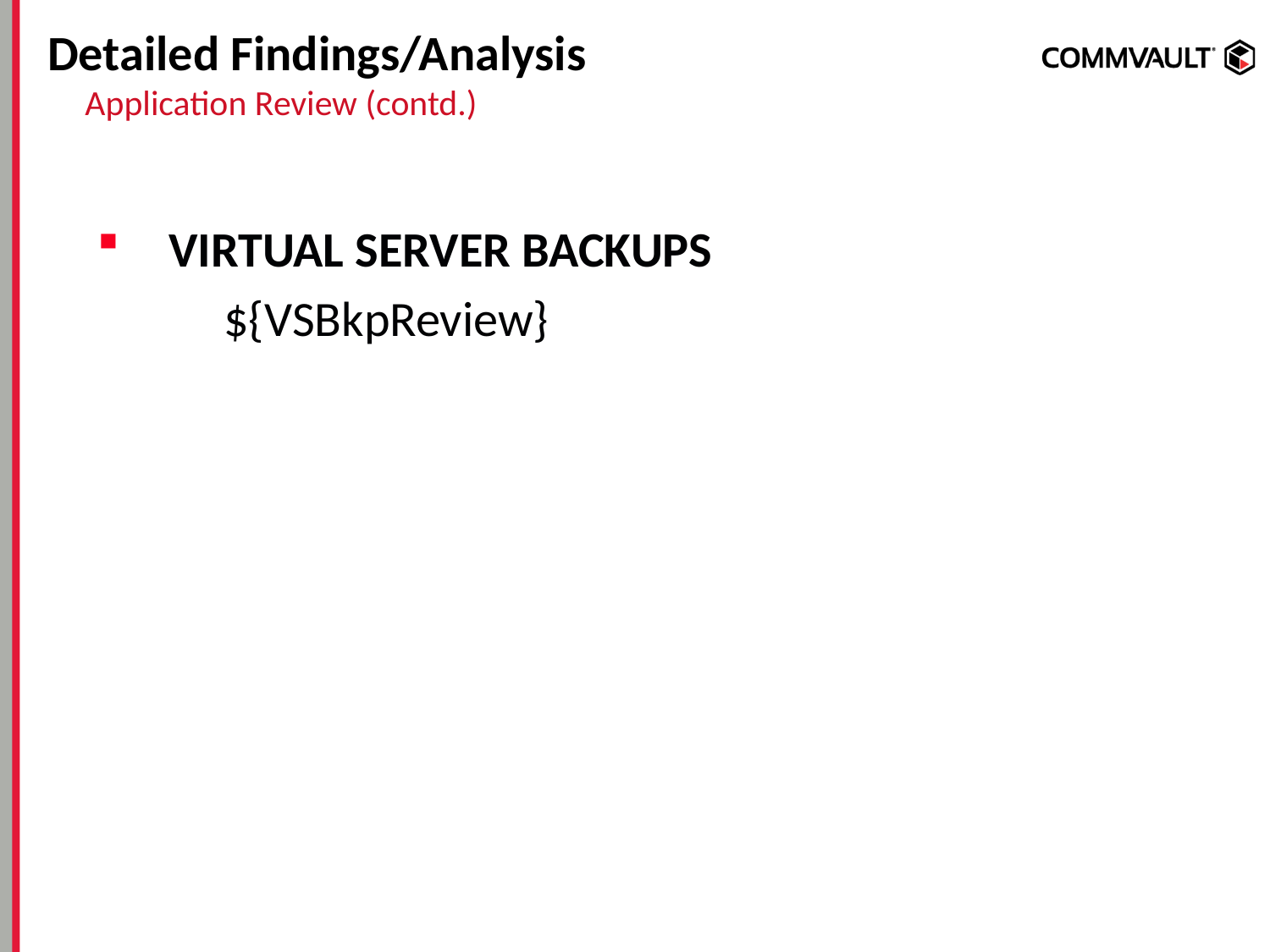

# Detailed Findings/Analysis
Application Review (contd.)
VIRTUAL SERVER BACKUPS
	${VSBkpReview}